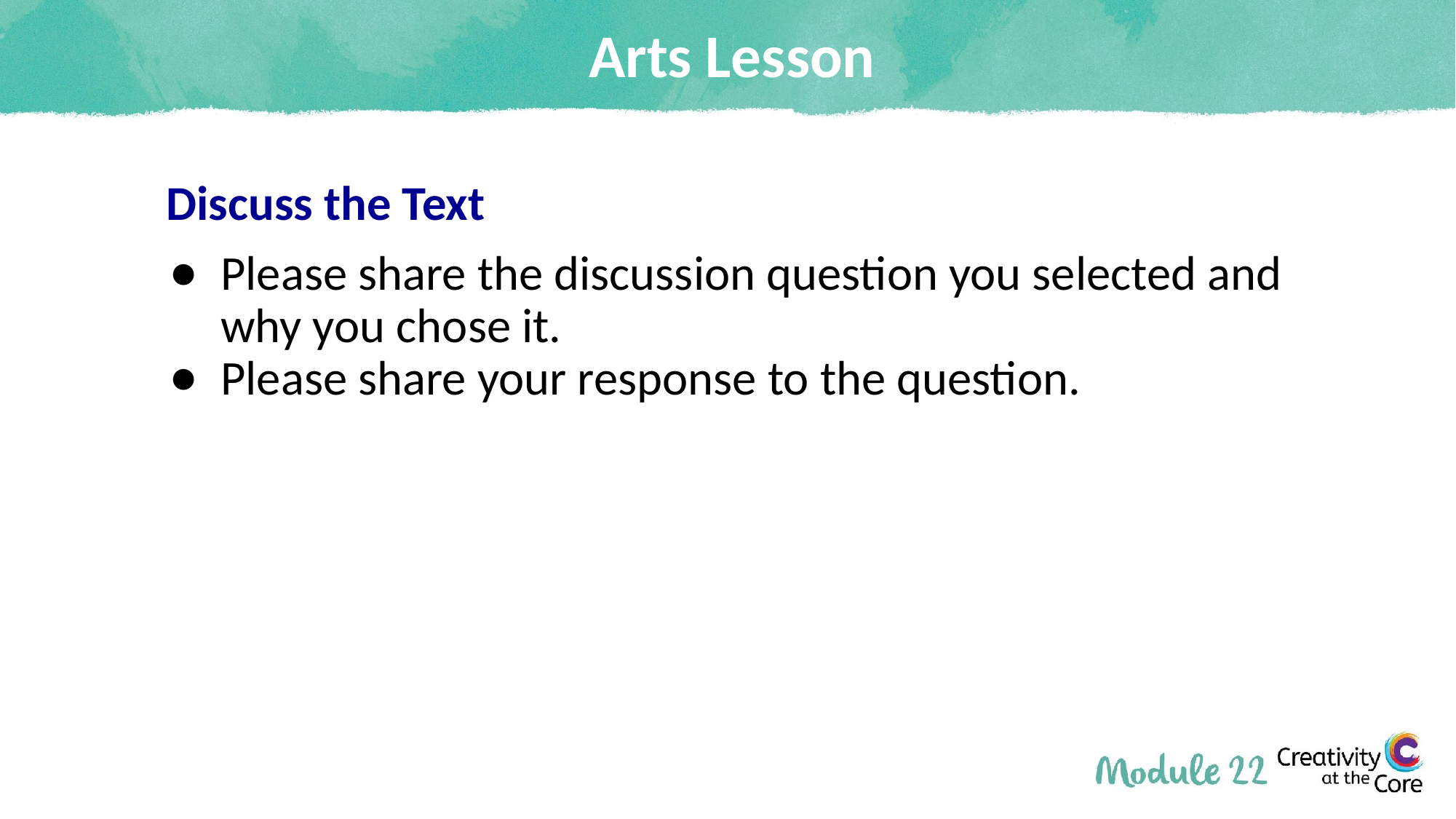

# Arts Lesson
Discuss the Text
Please share the discussion question you selected and why you chose it.
Please share your response to the question.